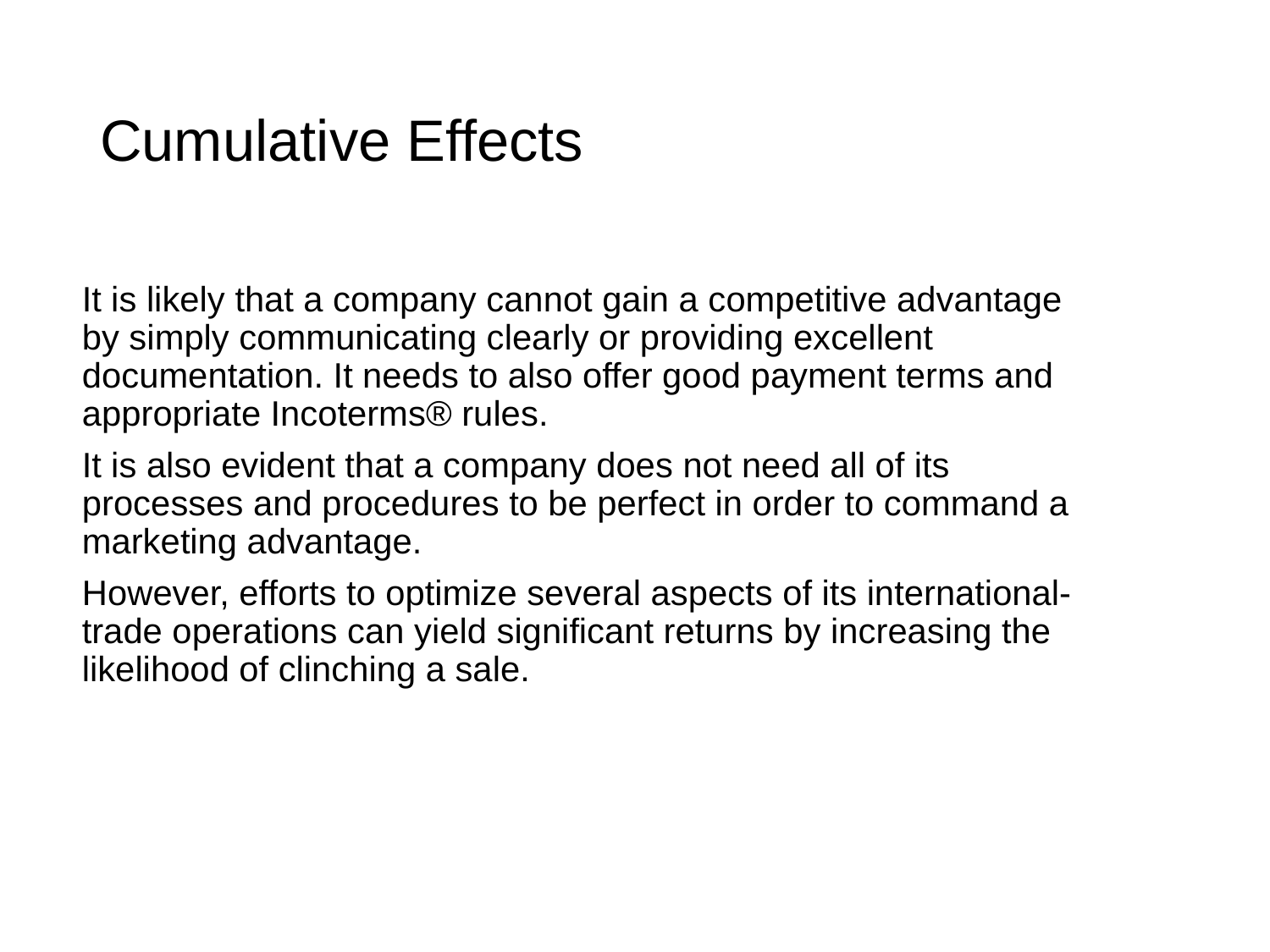

# Cumulative Effects
It is likely that a company cannot gain a competitive advantage by simply communicating clearly or providing excellent documentation. It needs to also offer good payment terms and appropriate Incoterms® rules.
It is also evident that a company does not need all of its processes and procedures to be perfect in order to command a marketing advantage.
However, efforts to optimize several aspects of its international-trade operations can yield significant returns by increasing the likelihood of clinching a sale.